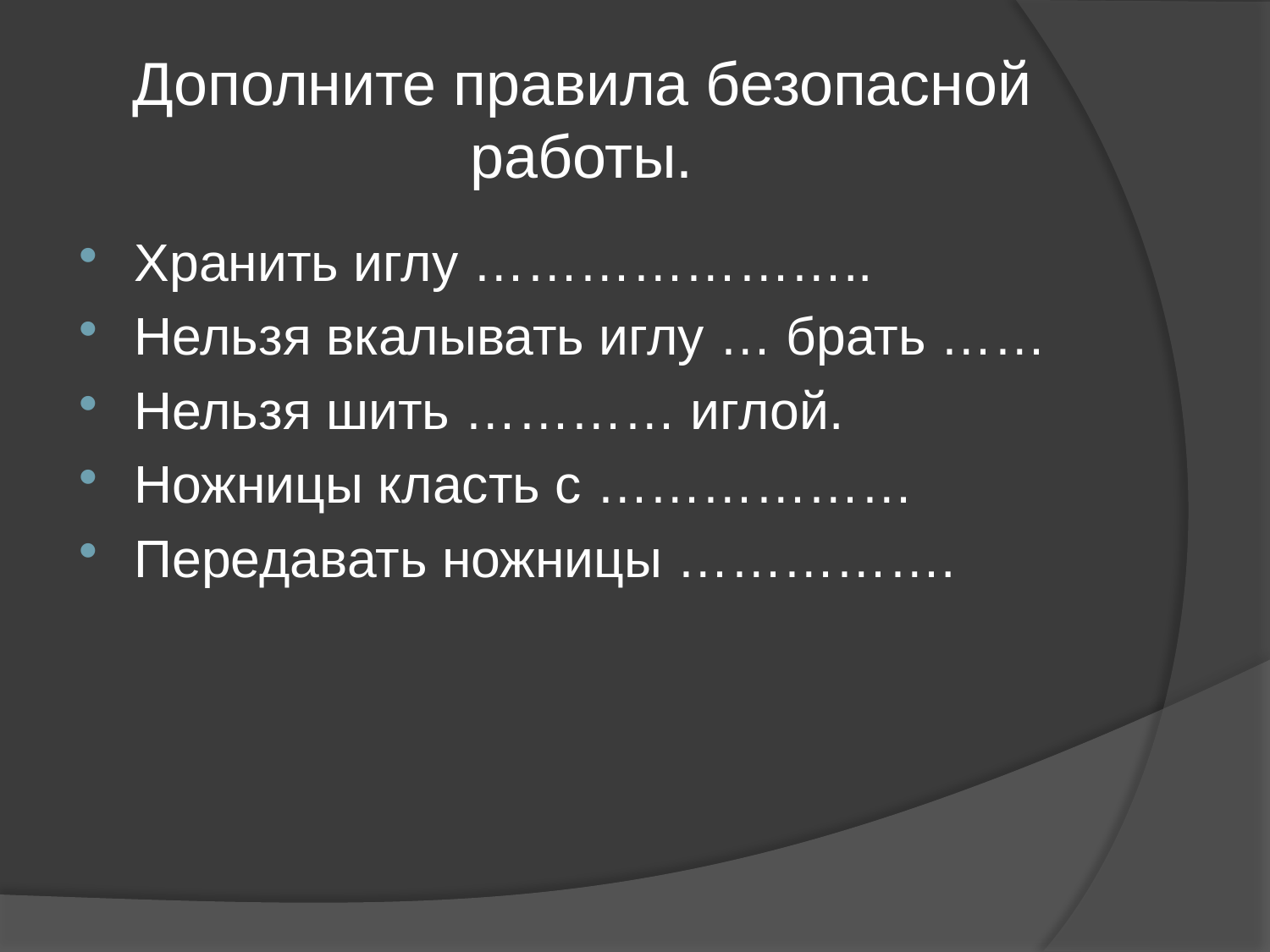

# Дополните правила безопасной работы.
Хранить иглу …………………..
Нельзя вкалывать иглу … брать ……
Нельзя шить ………… иглой.
Ножницы класть с ………………
Передавать ножницы …………….